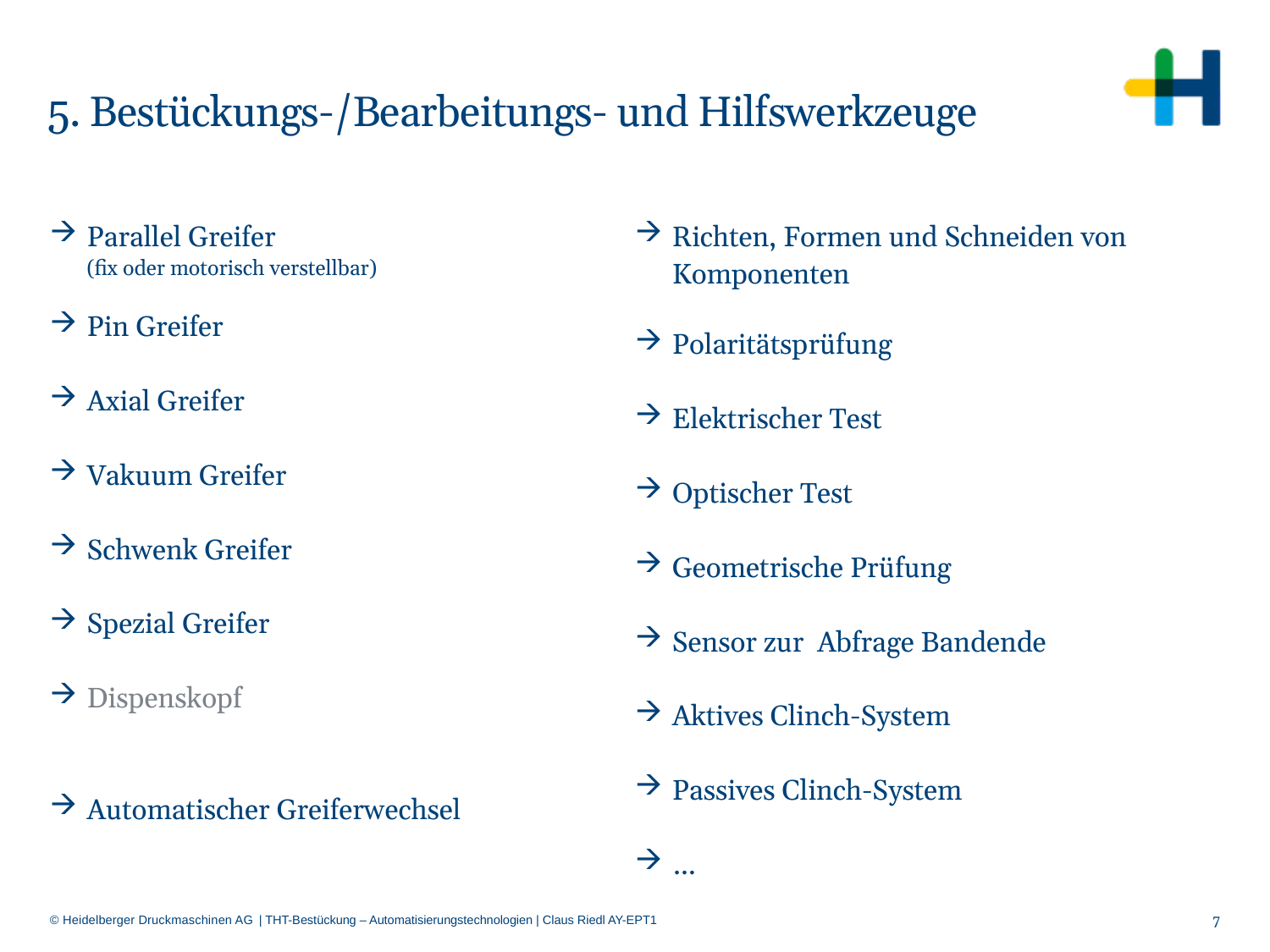

# 5. Bestückungs-/Bearbeitungs- und Hilfswerkzeuge
Parallel Greifer
(fix oder motorisch verstellbar)
Pin Greifer
Axial Greifer
Vakuum Greifer
Schwenk Greifer
Spezial Greifer
Dispenskopf
Automatischer Greiferwechsel

Richten, Formen und Schneiden von Komponenten
Polaritätsprüfung
Elektrischer Test
Optischer Test
Geometrische Prüfung
Sensor zur  Abfrage Bandende
Aktives Clinch-System
Passives Clinch-System
…
7
| THT-Bestückung – Automatisierungstechnologien | Claus Riedl AY-EPT1